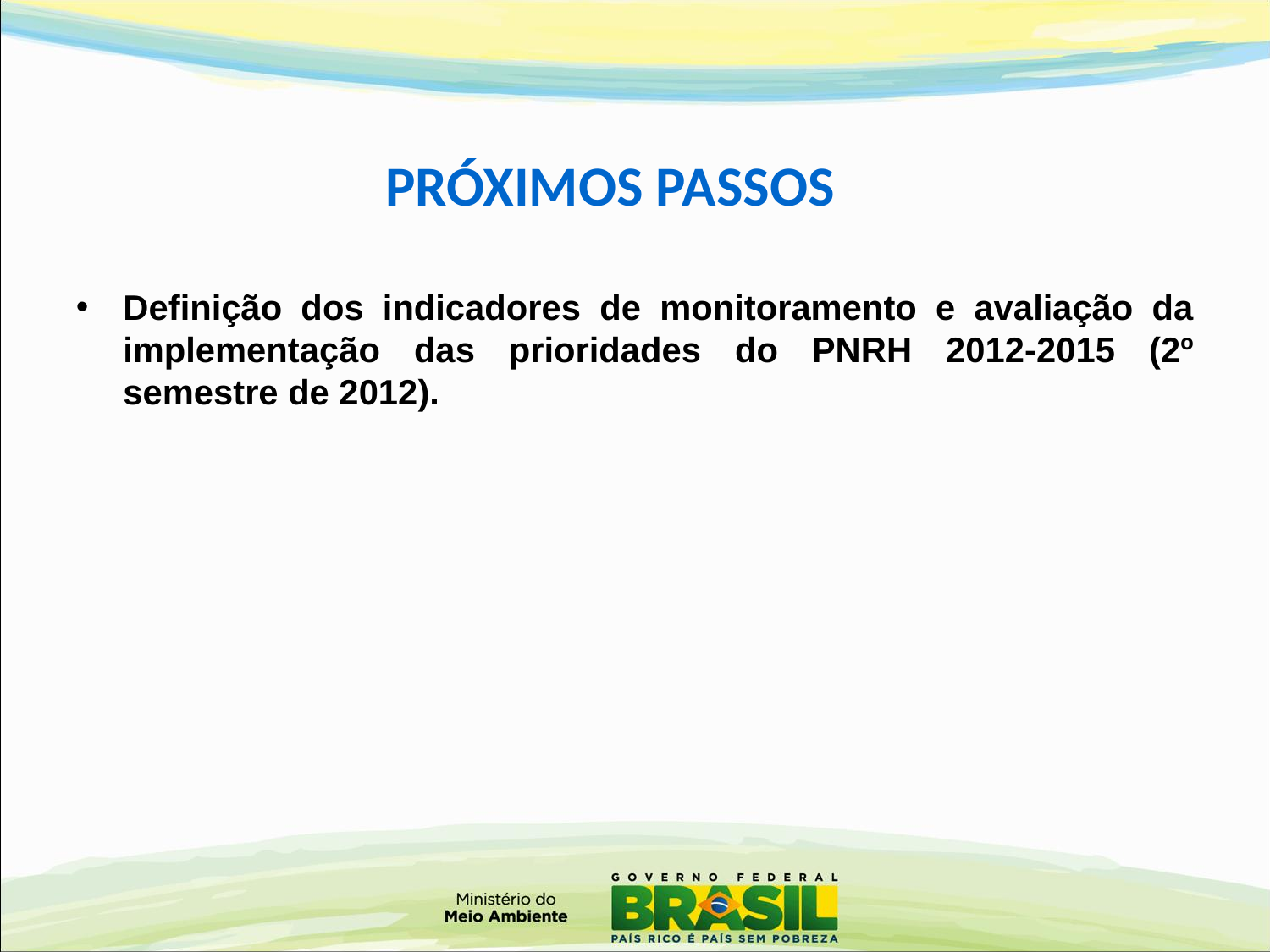

PRÓXIMOS PASSOS

Definição dos indicadores de monitoramento e avaliação da implementação das prioridades do PNRH 2012-2015 (2º semestre de 2012).